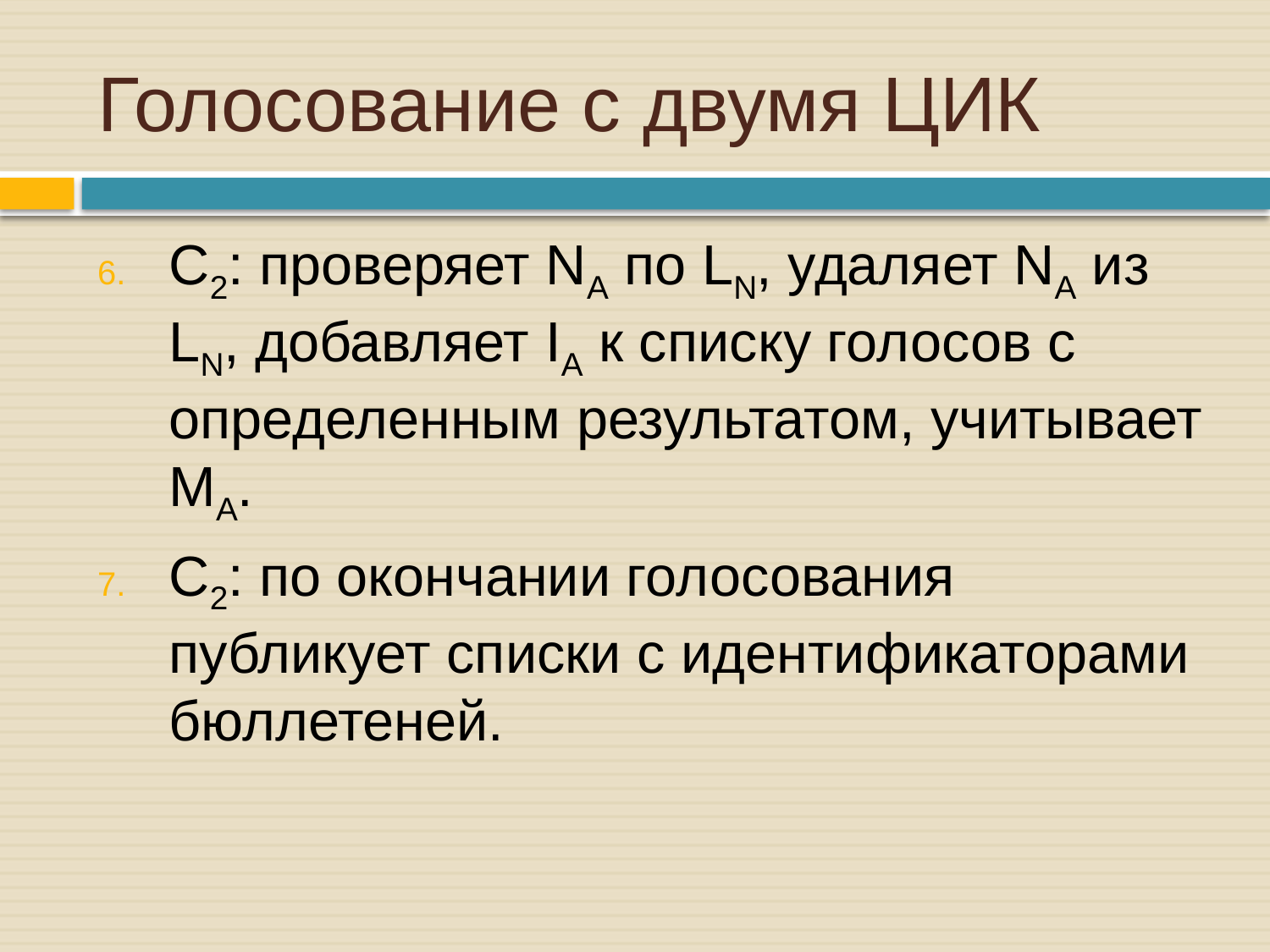

# Голосование с двумя ЦИК
C2: проверяет NA по LN, удаляет NA из LN, добавляет IA к списку голосов с определенным результатом, учитывает MA.
C2: по окончании голосования публикует списки с идентификаторами бюллетеней.